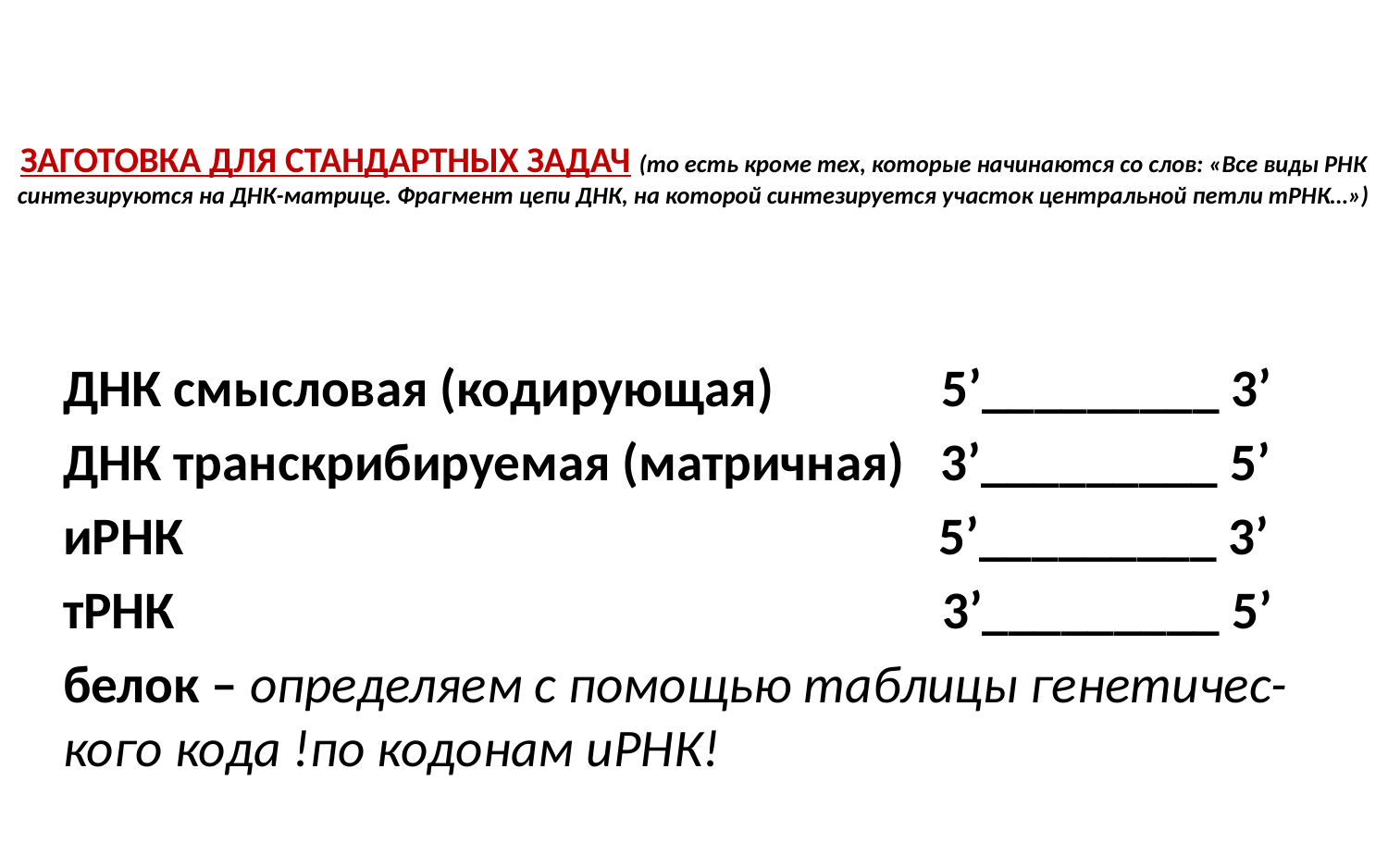

# ЗАГОТОВКА ДЛЯ СТАНДАРТНЫХ ЗАДАЧ (то есть кроме тех, которые начинаются со слов: «Все виды РНК синтезируются на ДНК-матрице. Фрагмент цепи ДНК, на которой синтезируется участок центральной петли тРНК…»)
ДНК смысловая (кодирующая)              5’_________ 3’
ДНК транскрибируемая (матричная)   3’_________ 5’
иРНК                                                               5’_________ 3’
тРНК                                                                3’_________ 5’
белок – определяем с помощью таблицы генетичес-кого кода !по кодонам иРНК!